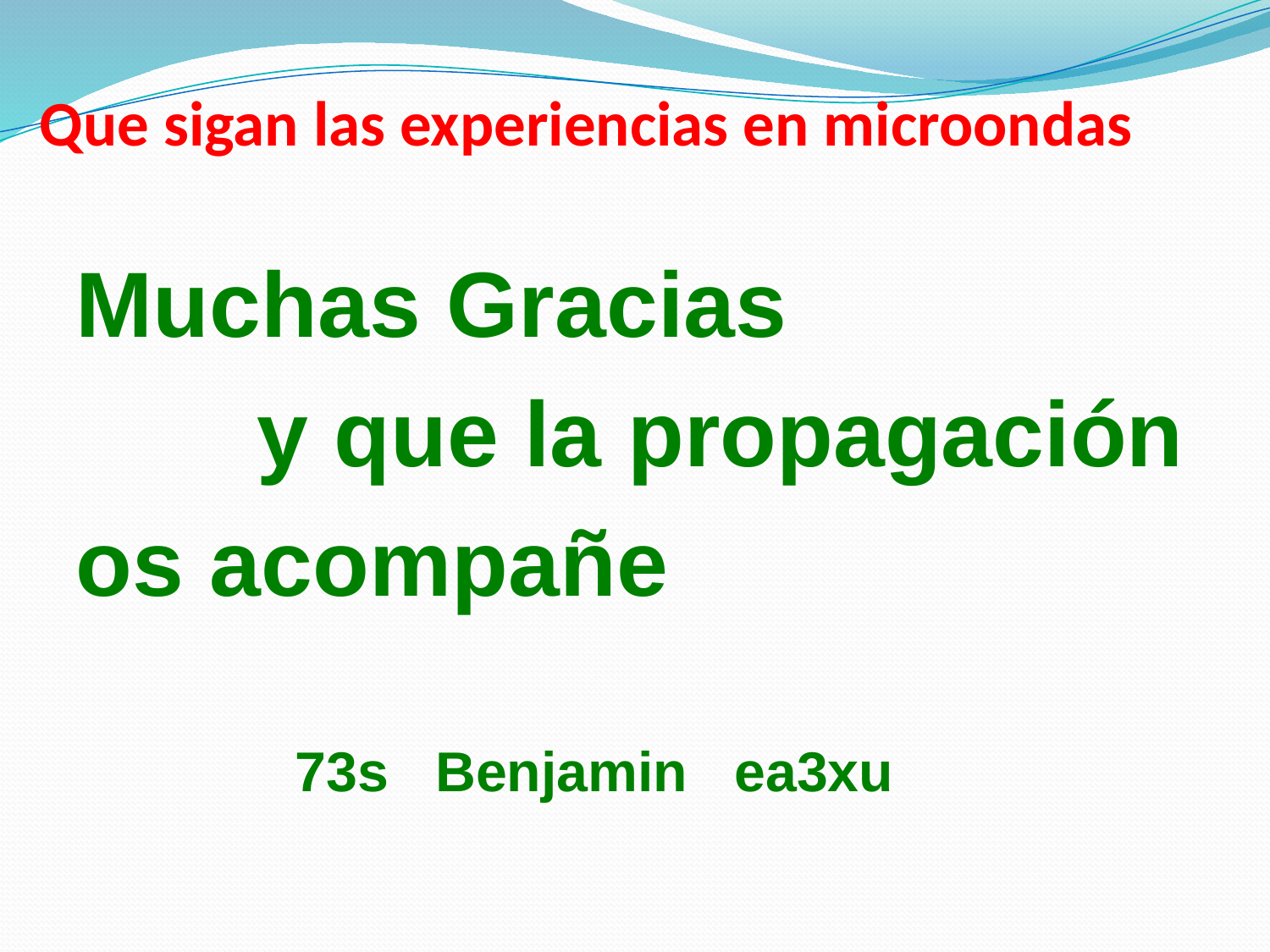

# Que sigan las experiencias en microondas
Muchas Gracias
       y que la propagación
os acompañe

              73s   Benjamin   ea3xu